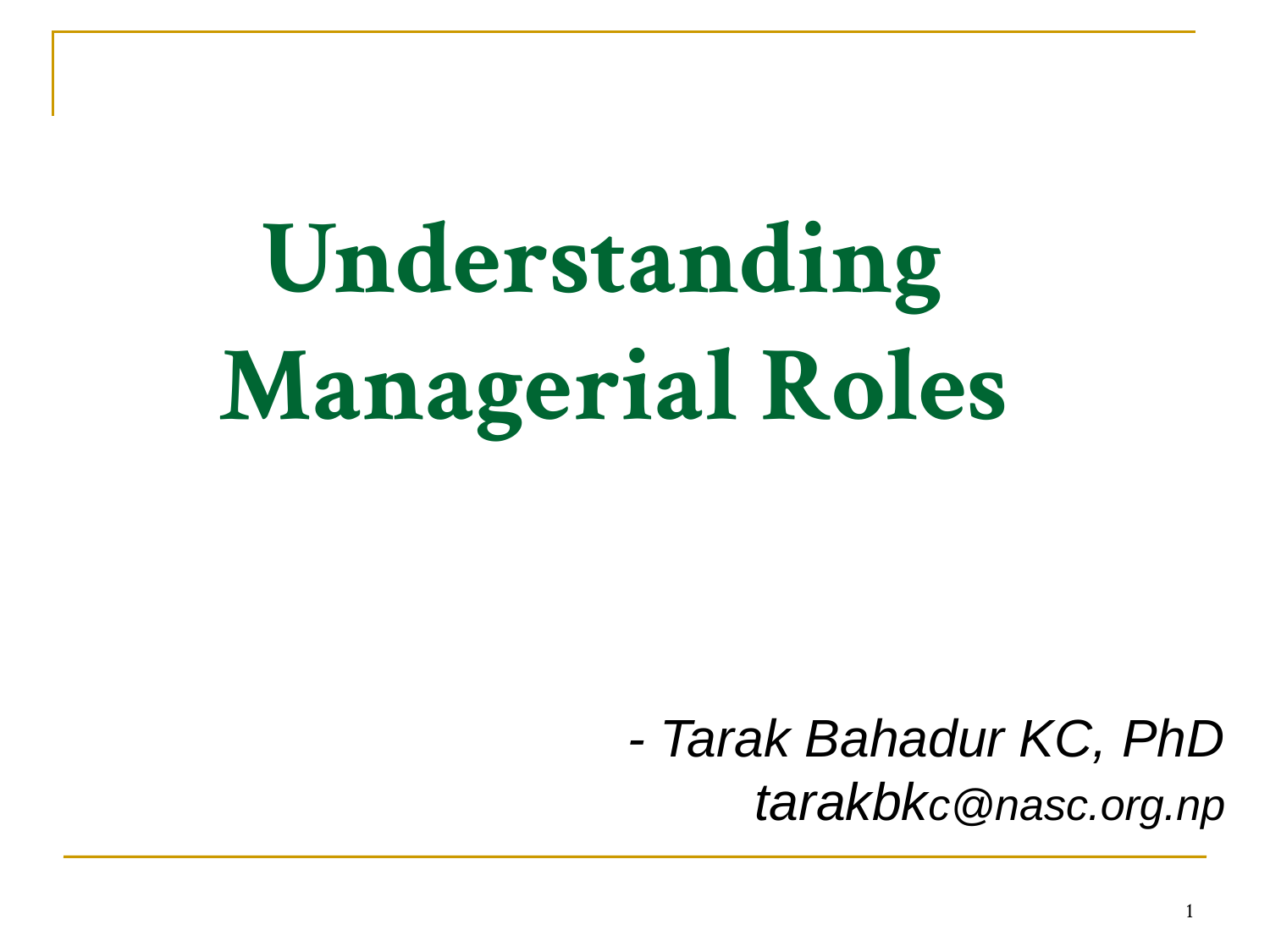

# Understanding Managerial Roles
- Tarak Bahadur KC, PhD
tarakbkc@nasc.org.np
1